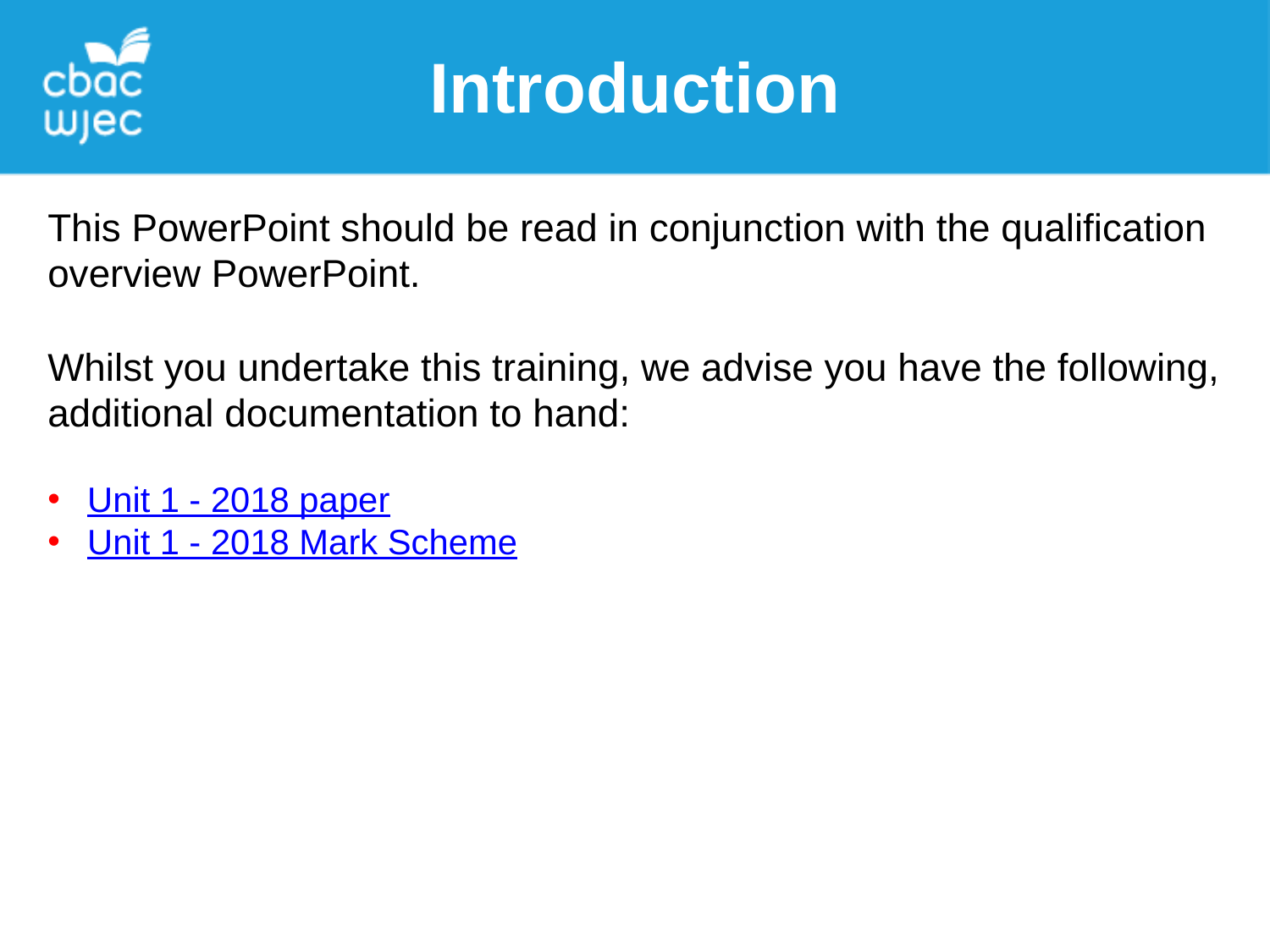

Introduction
This PowerPoint should be read in conjunction with the qualification overview PowerPoint.

Whilst you undertake this training, we advise you have the following, additional documentation to hand:

Unit 1 - 2018 paper
Unit 1 - 2018 Mark Scheme